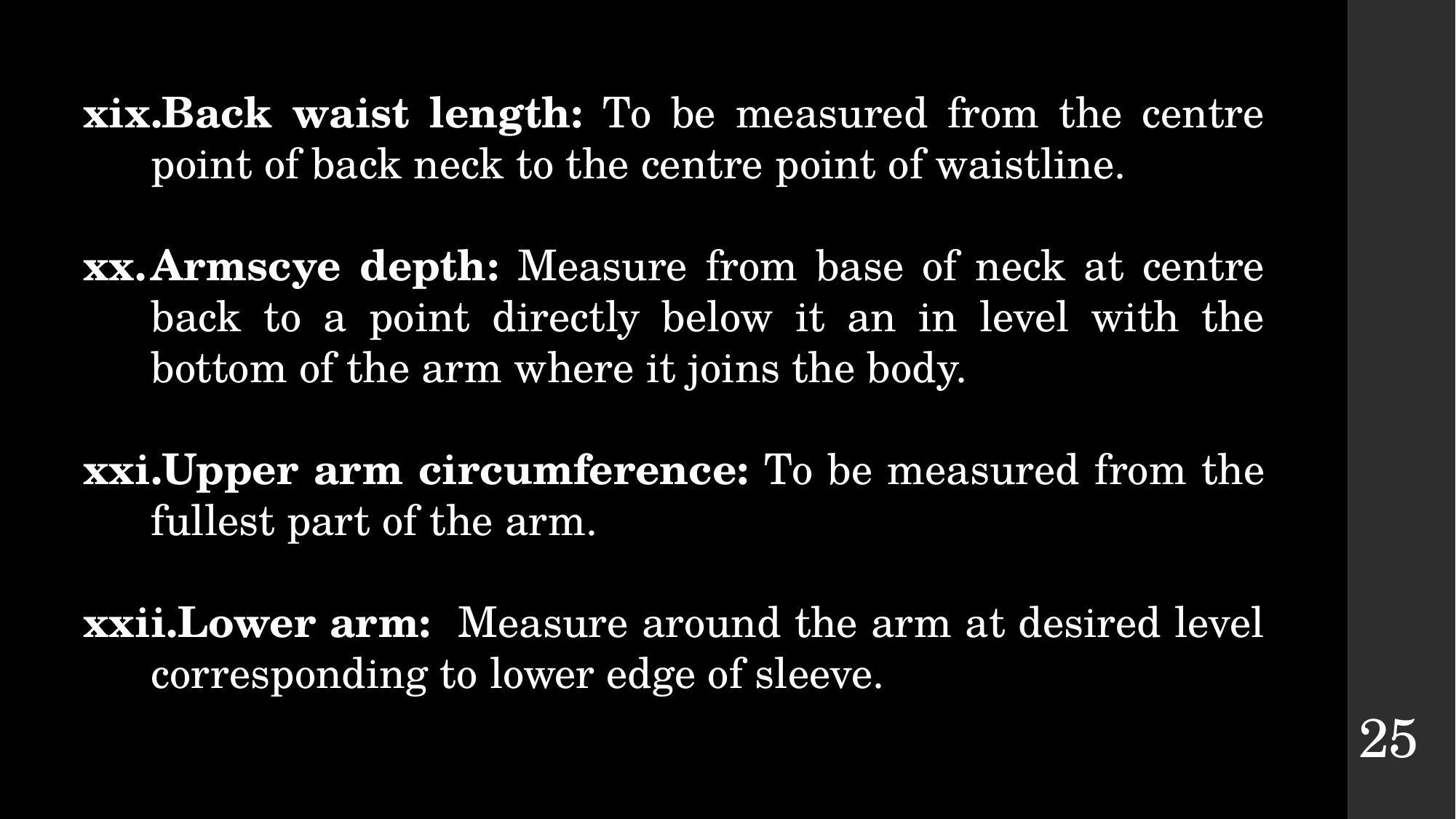

Back waist length: To be measured from the centre point of back neck to the centre point of waistline.

Armscye depth: Measure from base of neck at centre back to a point directly below it an in level with the bottom of the arm where it joins the body.

Upper arm circumference: To be measured from the fullest part of the arm.

Lower arm:  Measure around the arm at desired level corresponding to lower edge of sleeve.
25